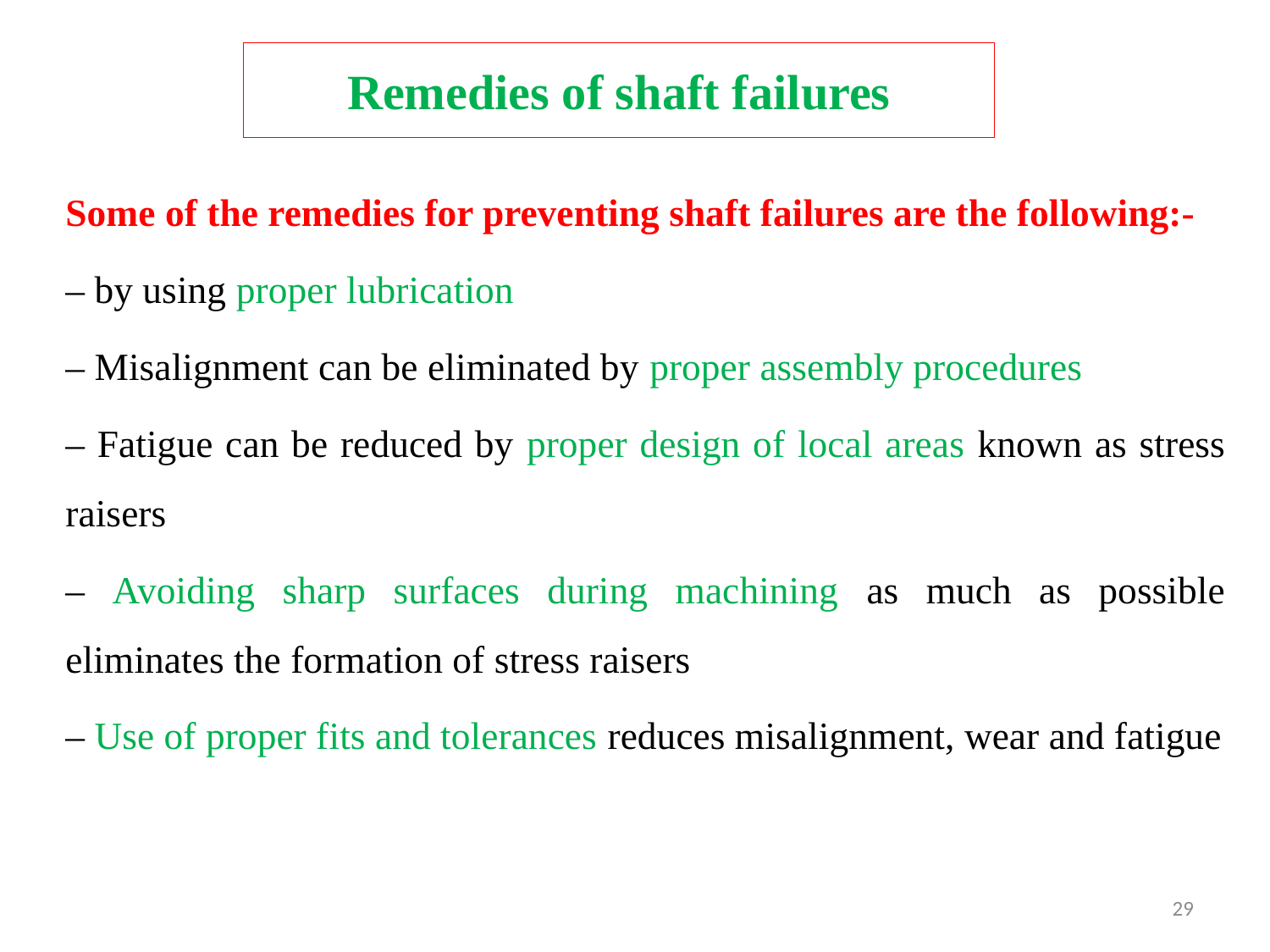

# Remedies of shaft failures
Some of the remedies for preventing shaft failures are the following:-
– by using proper lubrication
– Misalignment can be eliminated by proper assembly procedures
– Fatigue can be reduced by proper design of local areas known as stress raisers
– Avoiding sharp surfaces during machining as much as possible eliminates the formation of stress raisers
– Use of proper fits and tolerances reduces misalignment, wear and fatigue
29